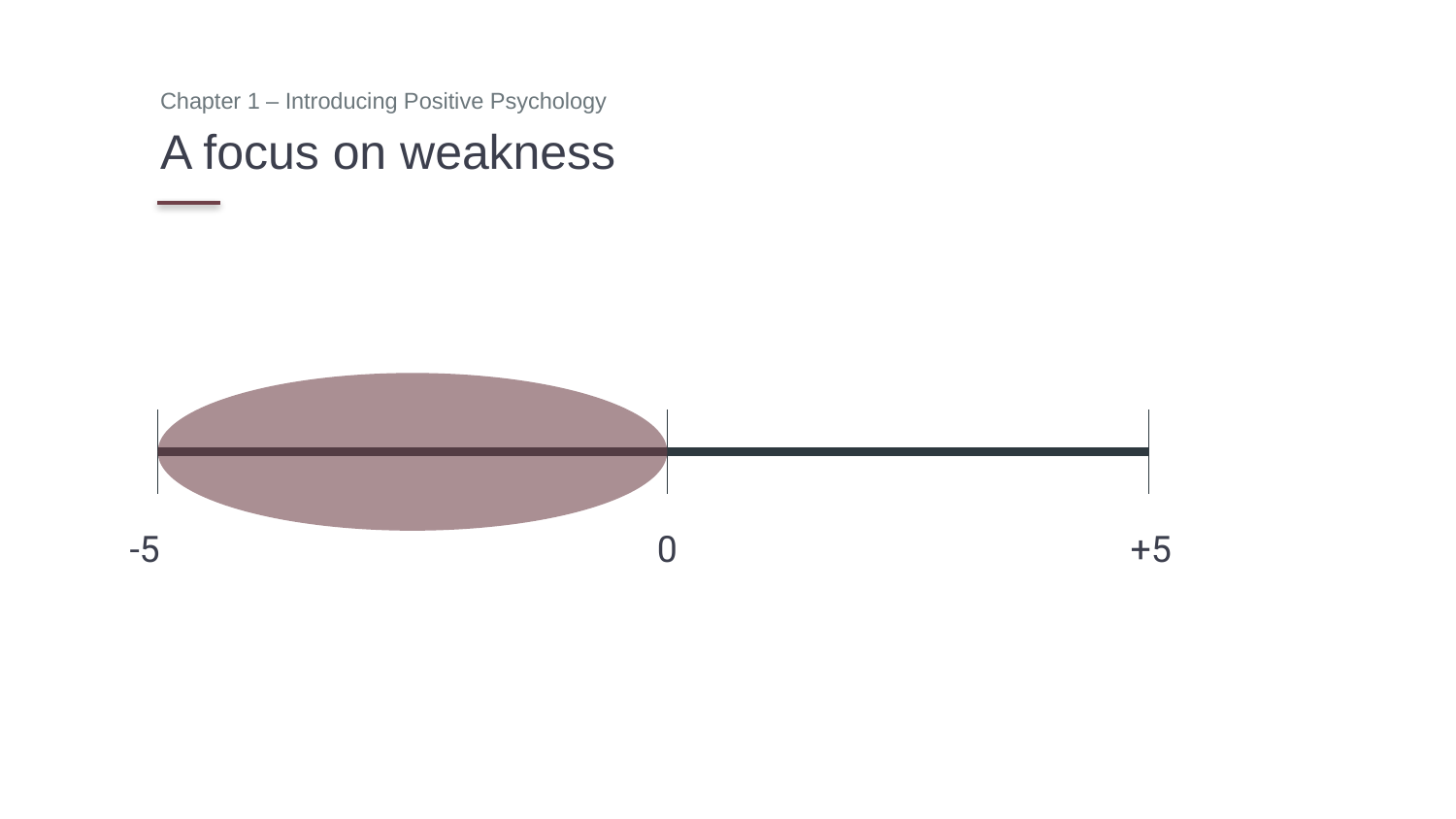

Chapter 1 – Introducing Positive Psychology
# A focus on weakness

-5
0
+5